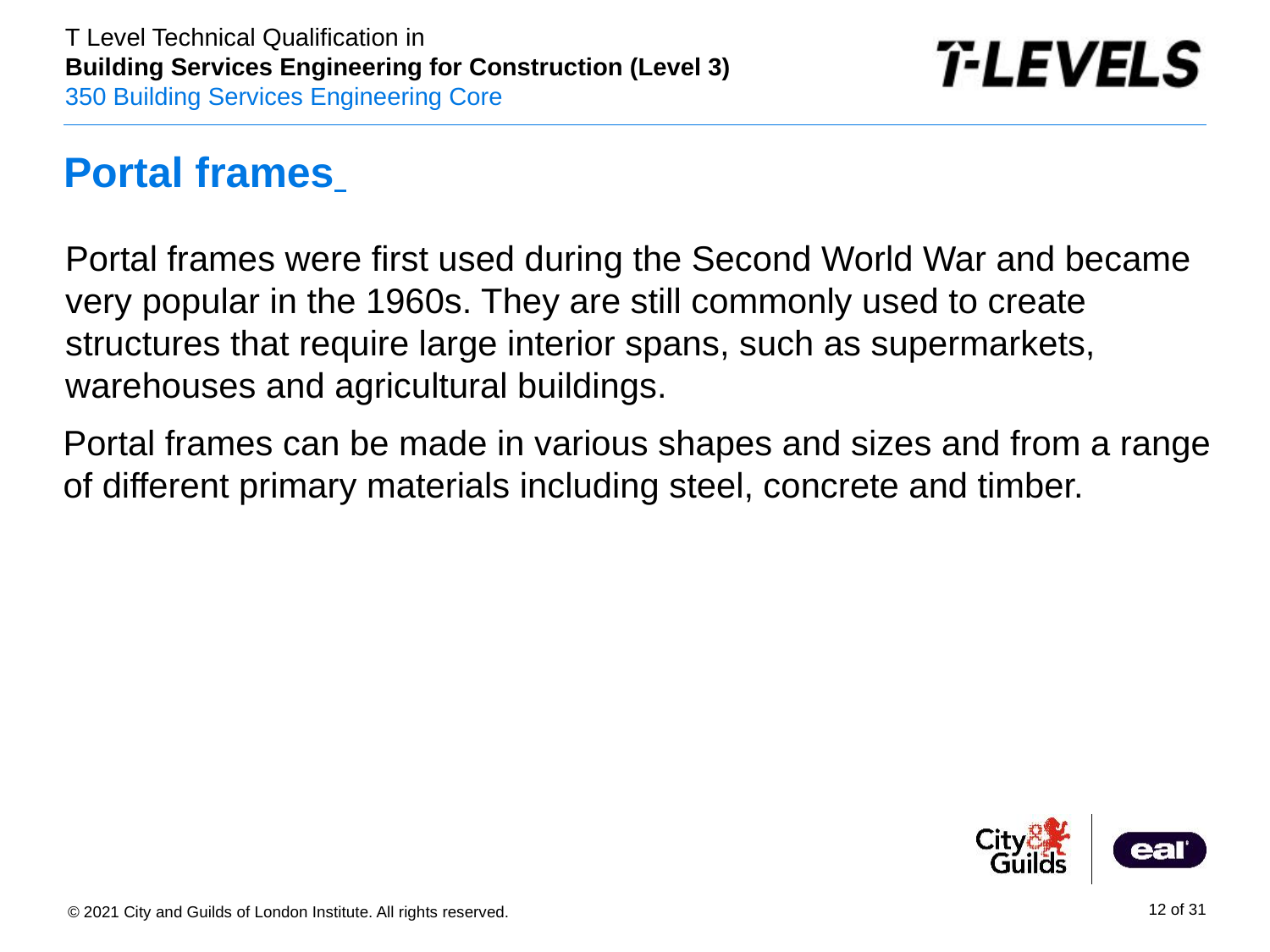

# Portal frames
Portal frames were first used during the Second World War and became very popular in the 1960s. They are still commonly used to create structures that require large interior spans, such as supermarkets, warehouses and agricultural buildings.
Portal frames can be made in various shapes and sizes and from a range of different primary materials including steel, concrete and timber.